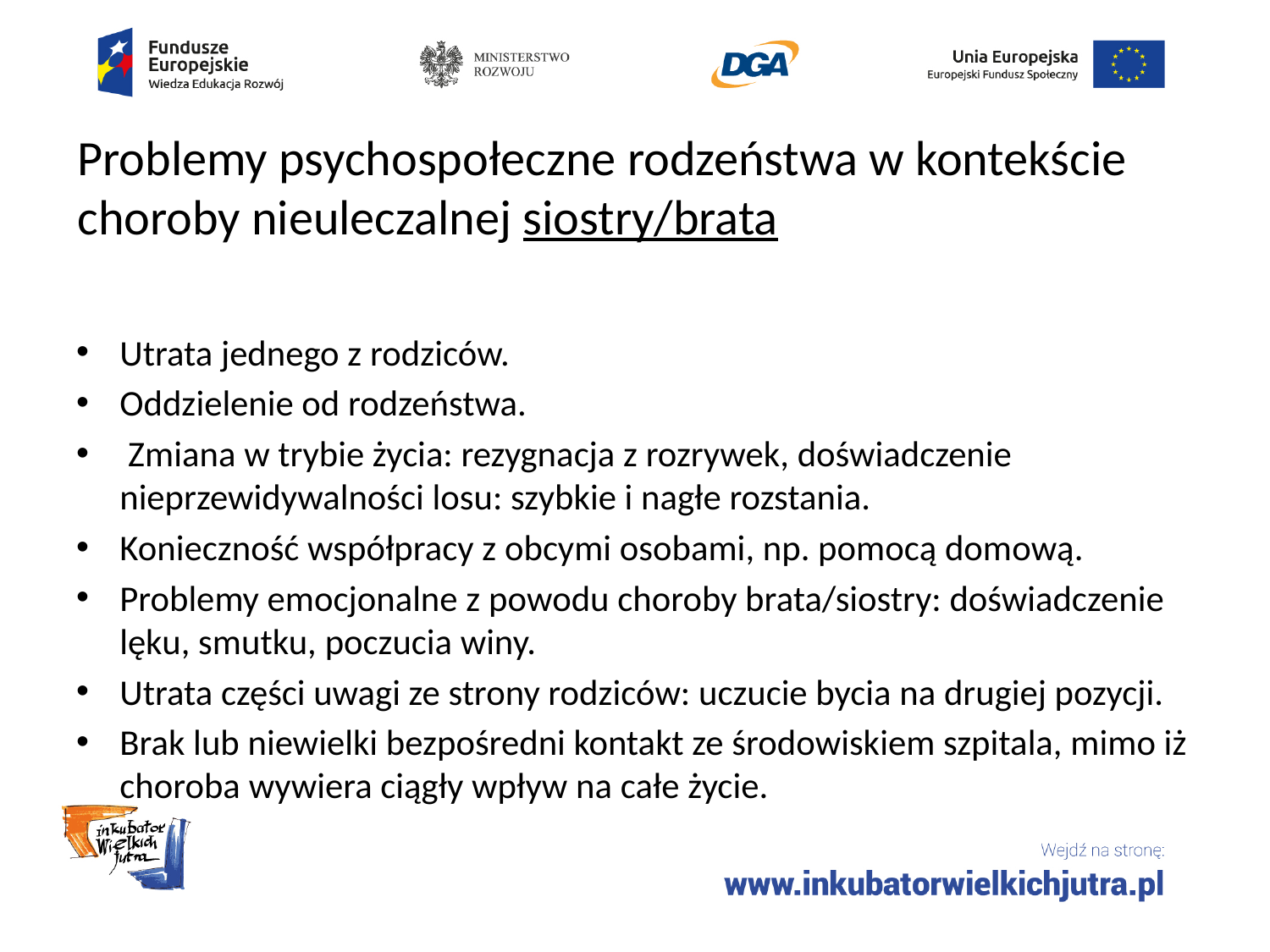

# Problemy psychospołeczne rodzeństwa w kontekście choroby nieuleczalnej siostry/brata

Utrata jednego z rodziców.
Oddzielenie od rodzeństwa.
 Zmiana w trybie życia: rezygnacja z rozrywek, doświadczenie nieprzewidywalności losu: szybkie i nagłe rozstania.
Konieczność współpracy z obcymi osobami, np. pomocą domową.
Problemy emocjonalne z powodu choroby brata/siostry: doświadczenie lęku, smutku, poczucia winy.
Utrata części uwagi ze strony rodziców: uczucie bycia na drugiej pozycji.
Brak lub niewielki bezpośredni kontakt ze środowiskiem szpitala, mimo iż choroba wywiera ciągły wpływ na całe życie.